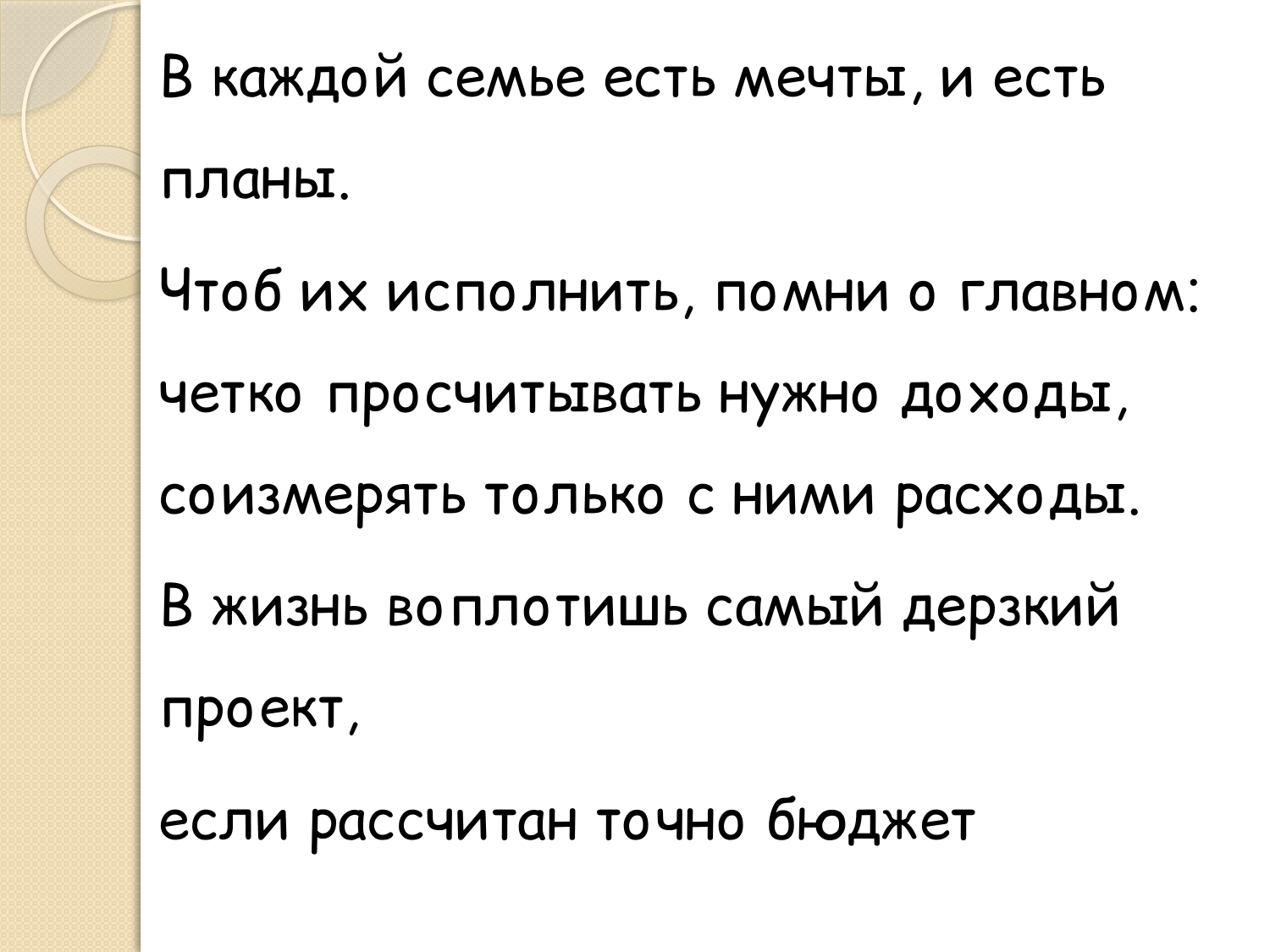

В каждой семье есть мечты, и есть планы.
Чтоб их исполнить, помни о главном: четко просчитывать нужно доходы, соизмерять только с ними расходы.
В жизнь воплотишь самый дерзкий проект,
если рассчитан точно бюджет
#